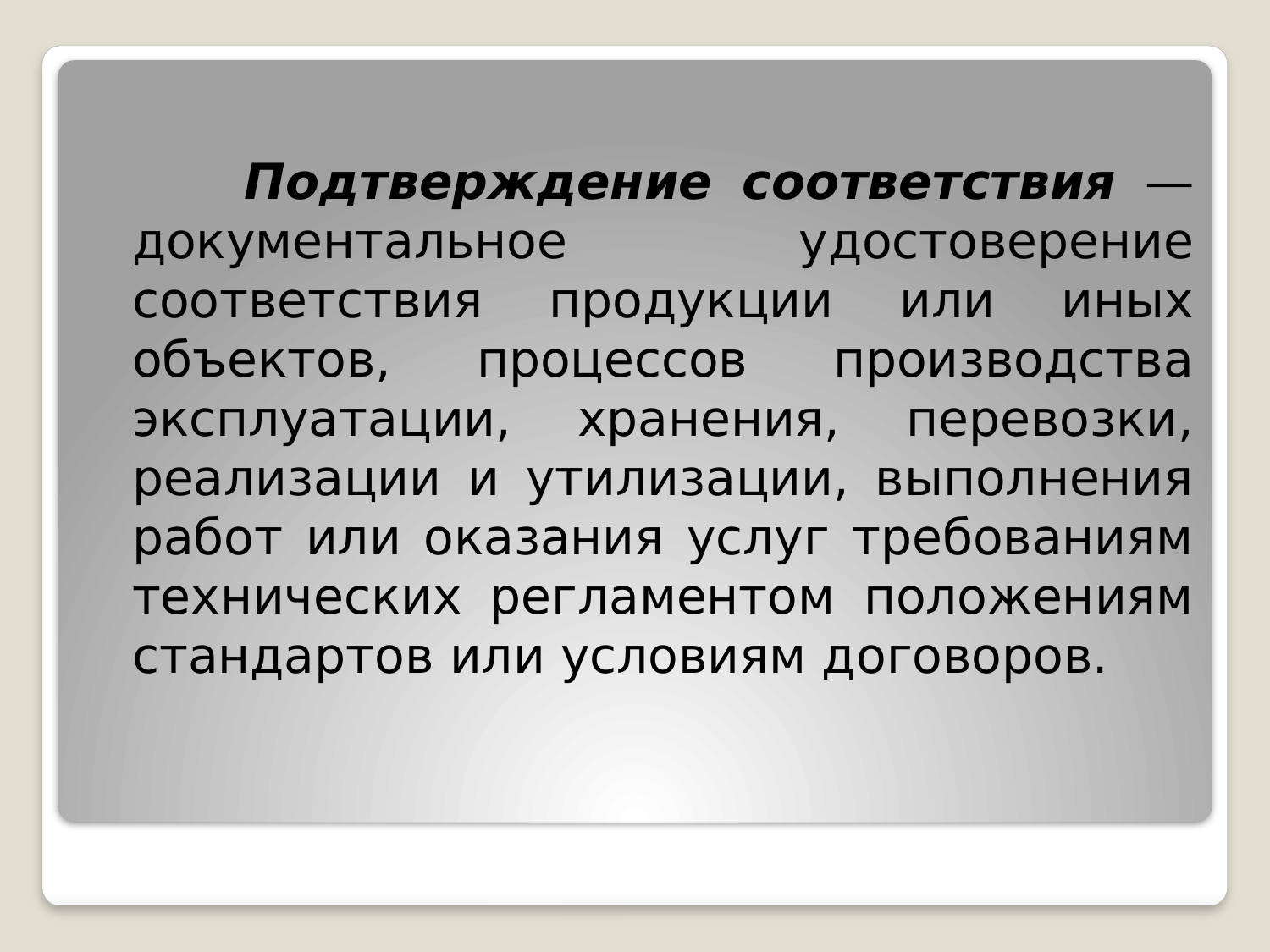

Подтверждение соответствия — документальное удостоверение соответствия продукции или иных объектов, процессов производства эксплуатации, хранения, перевозки, реализации и утилизации, выполнения работ или оказания услуг требованиям технических регламентом положениям стандартов или условиям договоров.